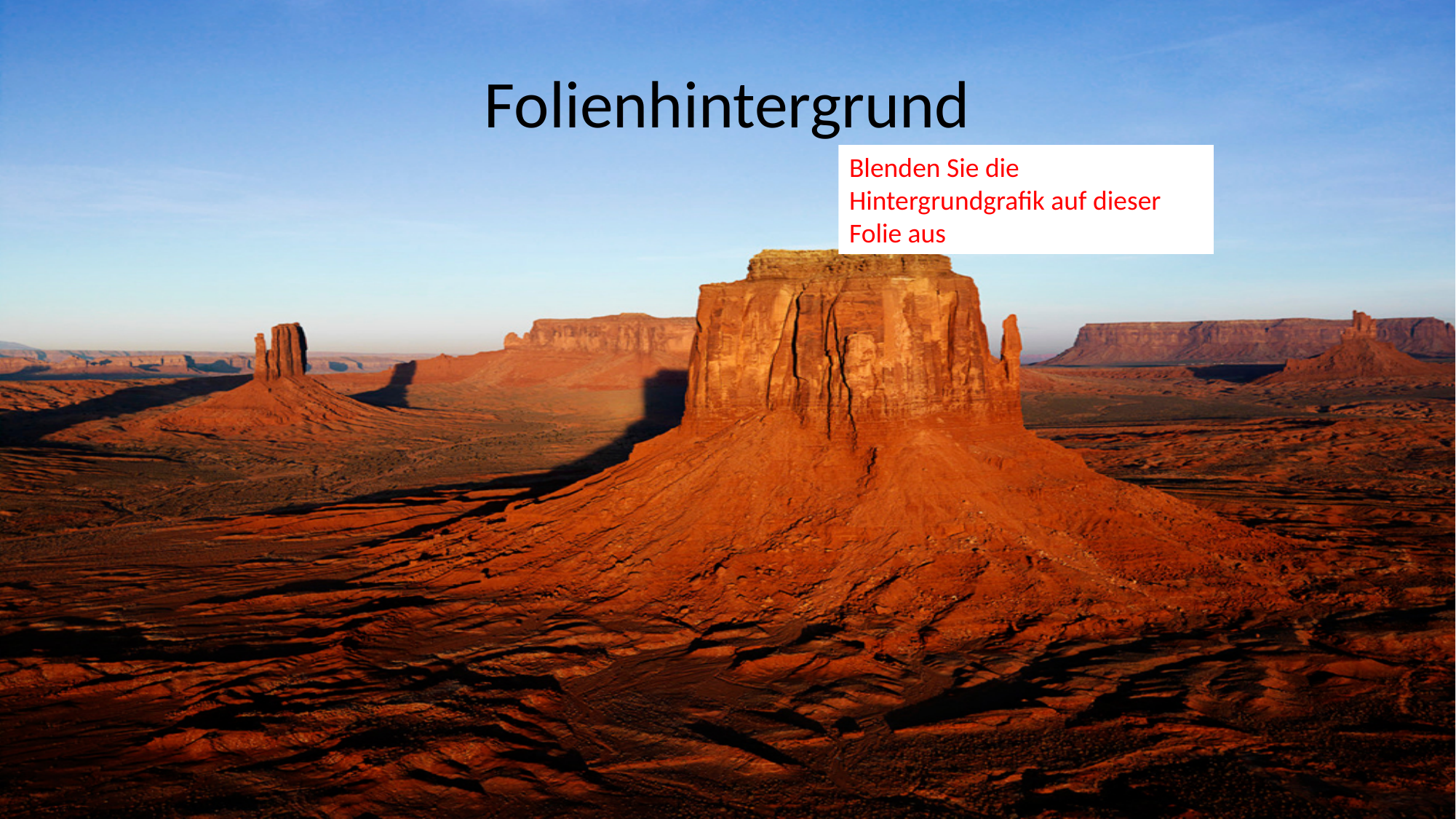

# Folienhintergrund
Blenden Sie die Hintergrundgrafik auf dieser Folie aus